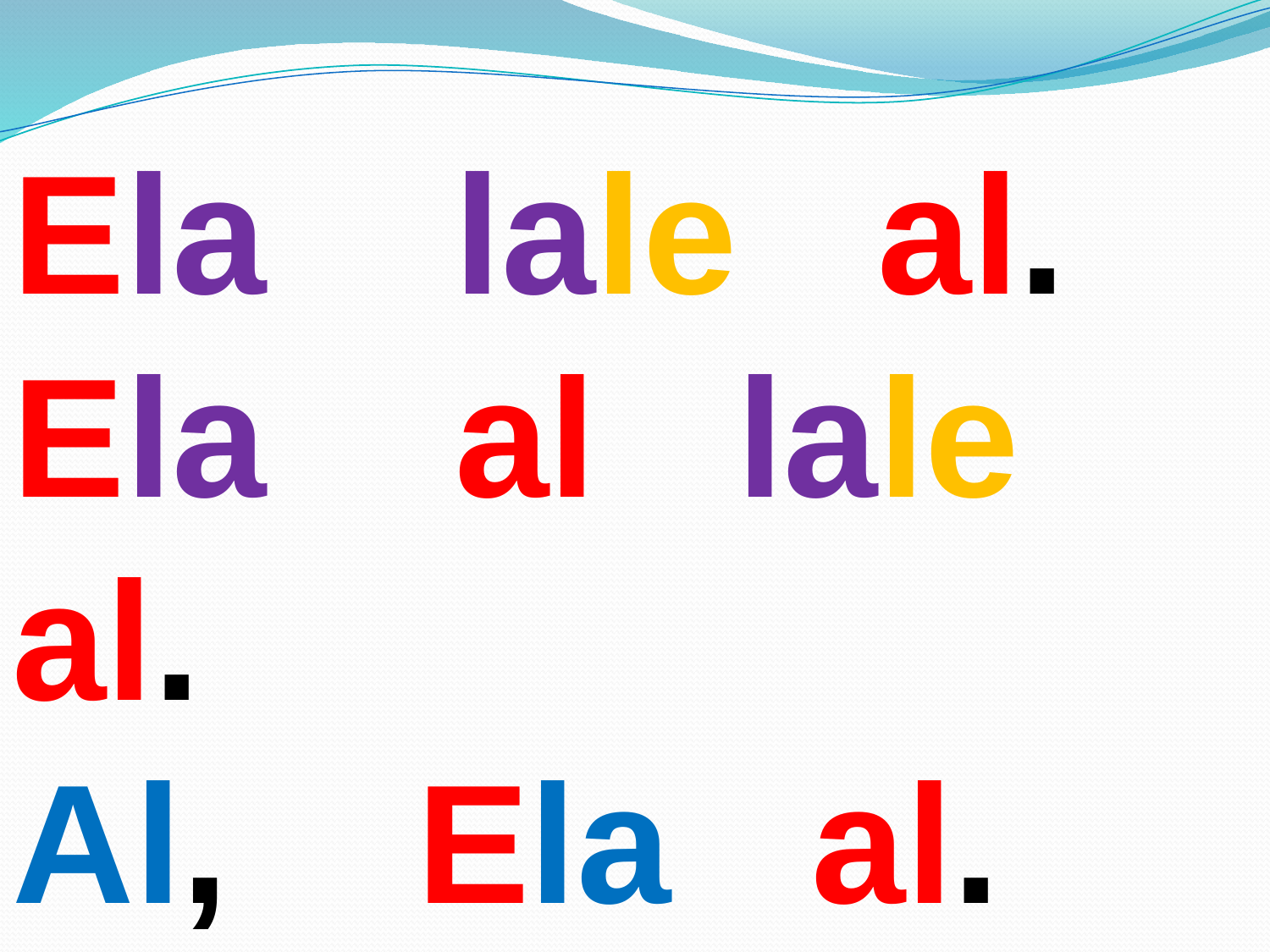

Ela    lale   al.
Ela    al   lale  al.
Al,    Ela   al.
Lale  al.